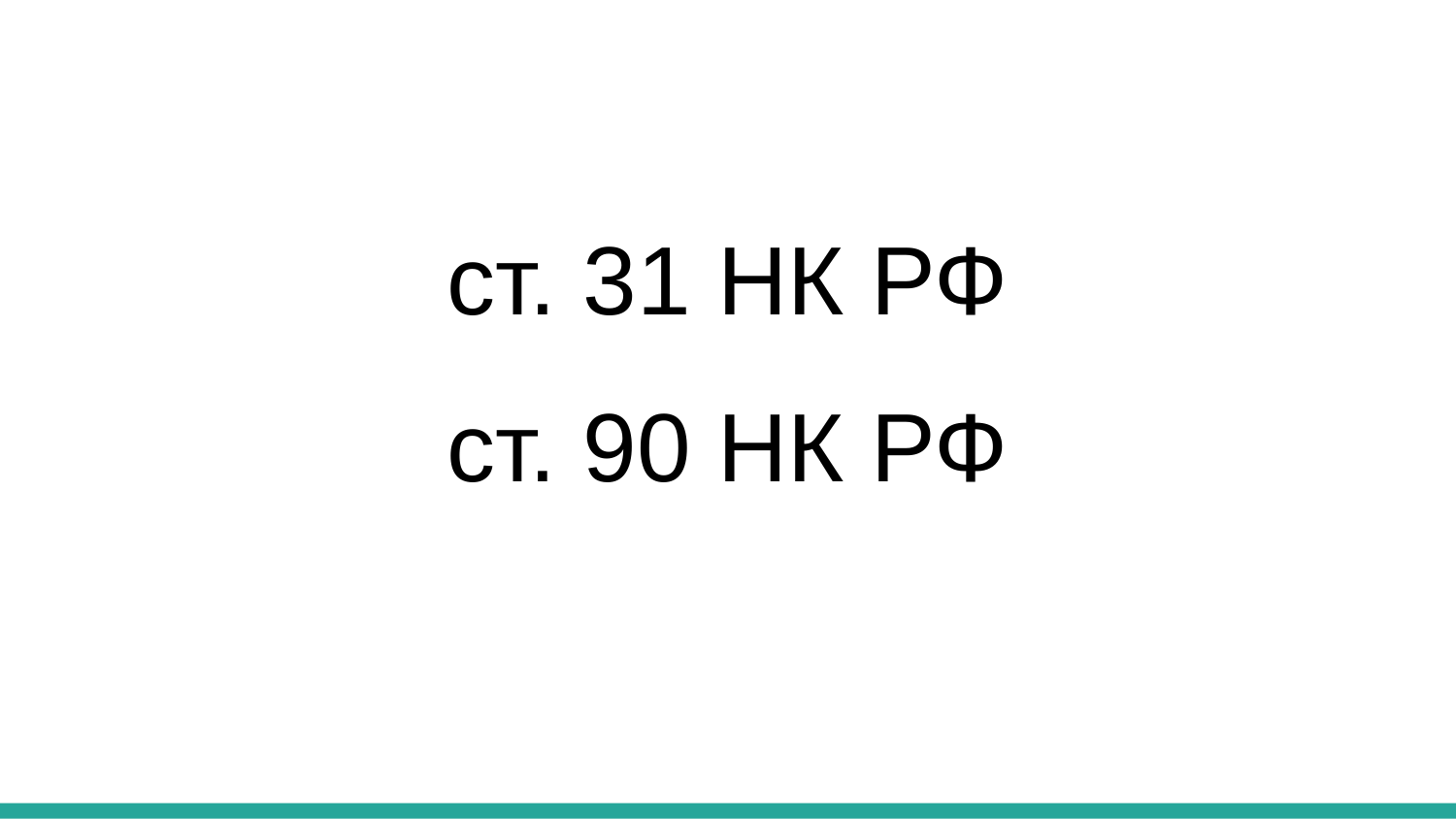

ст. 31 НК РФ
ст. 90 НК РФ